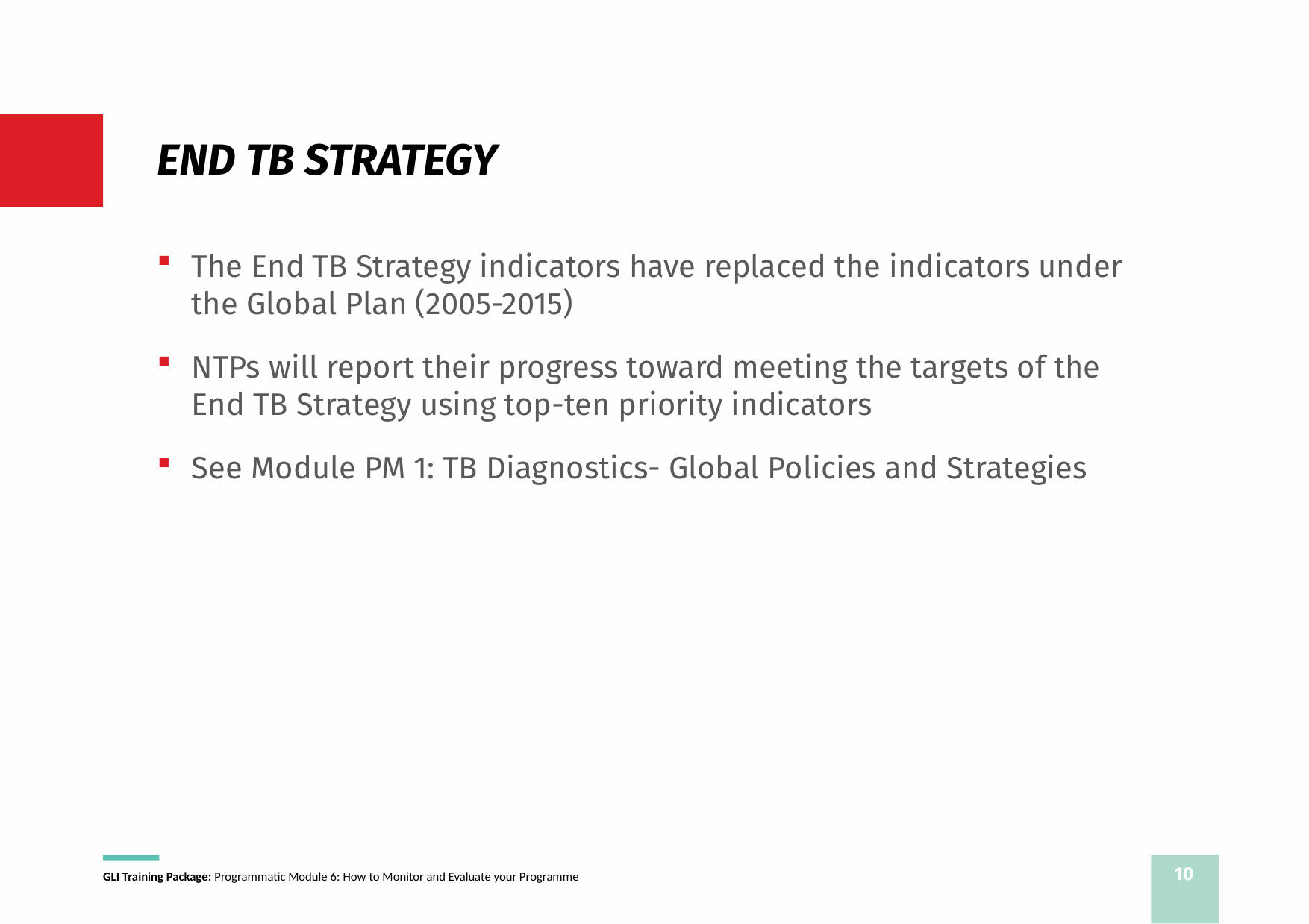

# END TB STRATEGY
The End TB Strategy indicators have replaced the indicators under the Global Plan (2005-2015)
NTPs will report their progress toward meeting the targets of the End TB Strategy using top-ten priority indicators
See Module PM 1: TB Diagnostics- Global Policies and Strategies